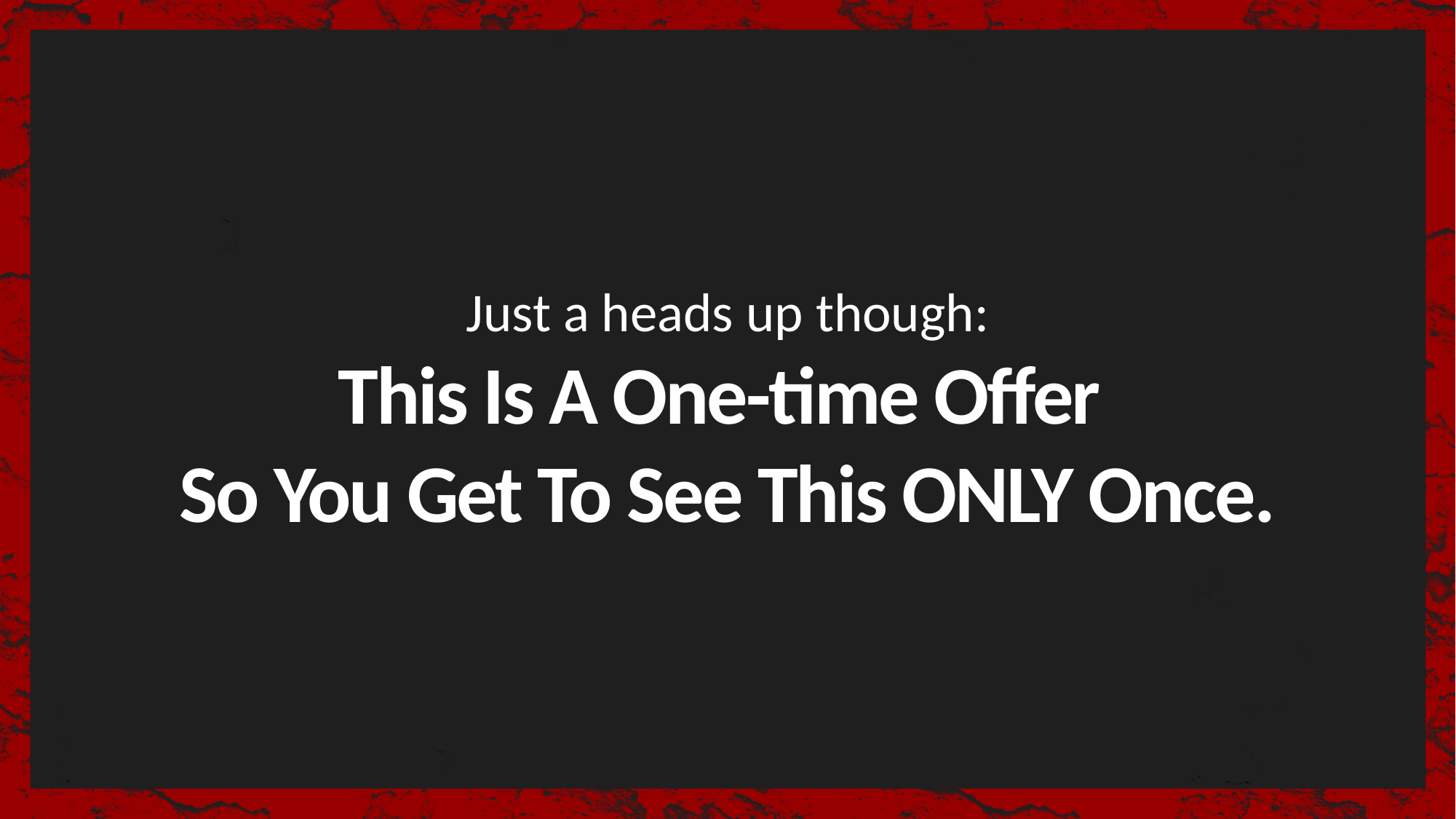

Just a heads up though:
This Is A One-time Offer
So You Get To See This ONLY Once.